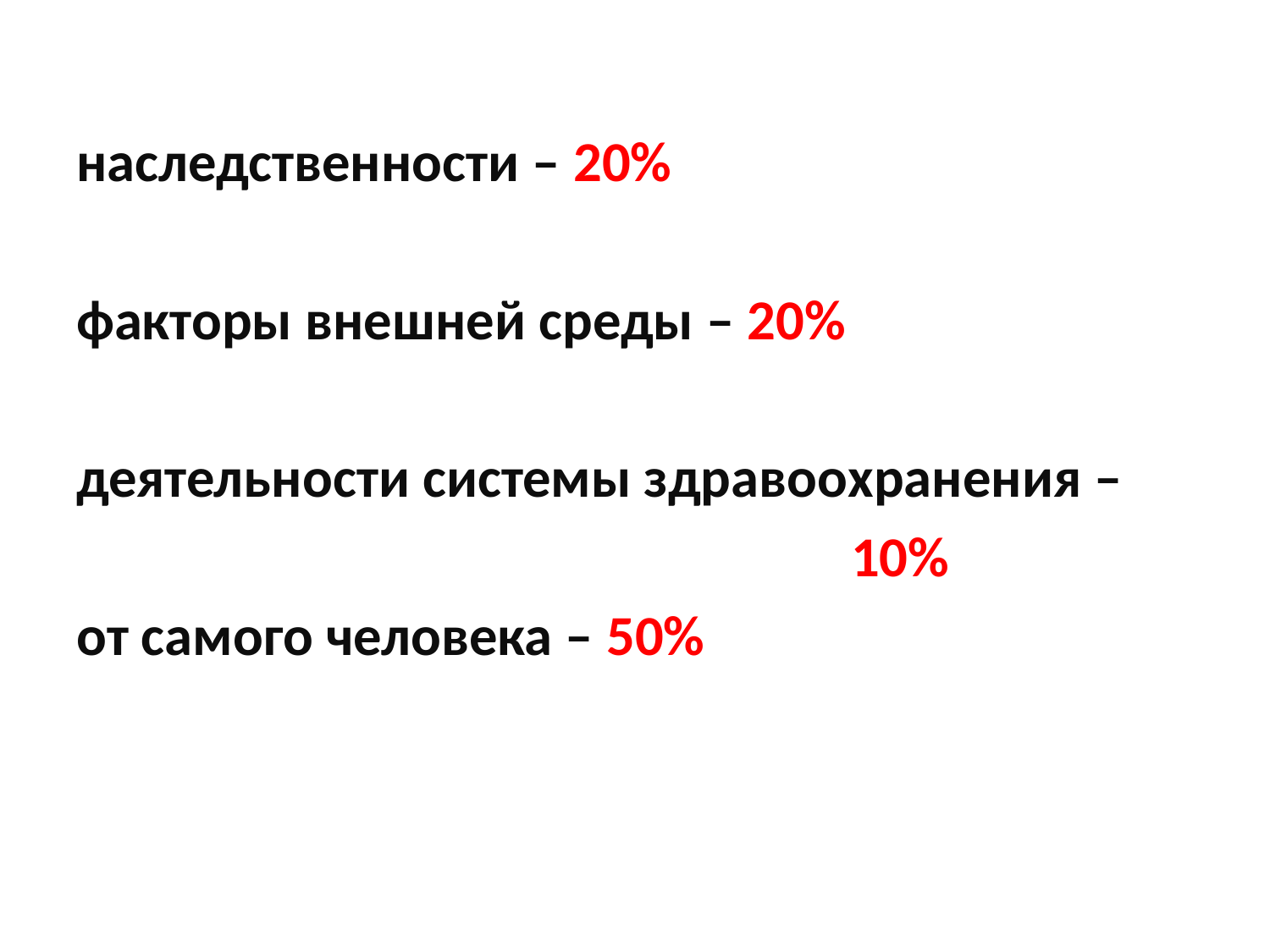

#
наследственности – 20%

факторы внешней среды – 20%

деятельности системы здравоохранения –
                                                             10%
от самого человека – 50%